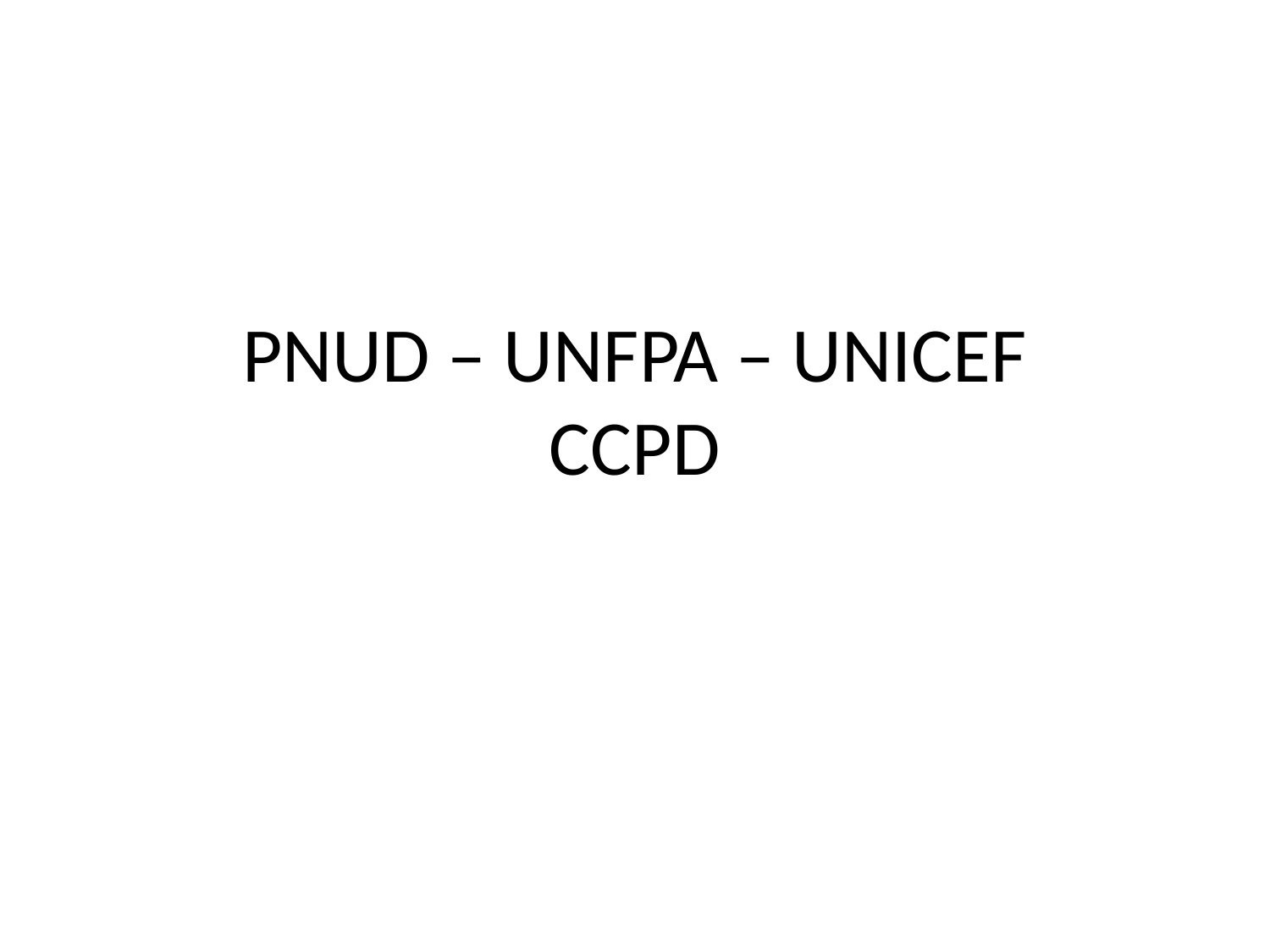

# PNUD – UNFPA – UNICEF CCPD